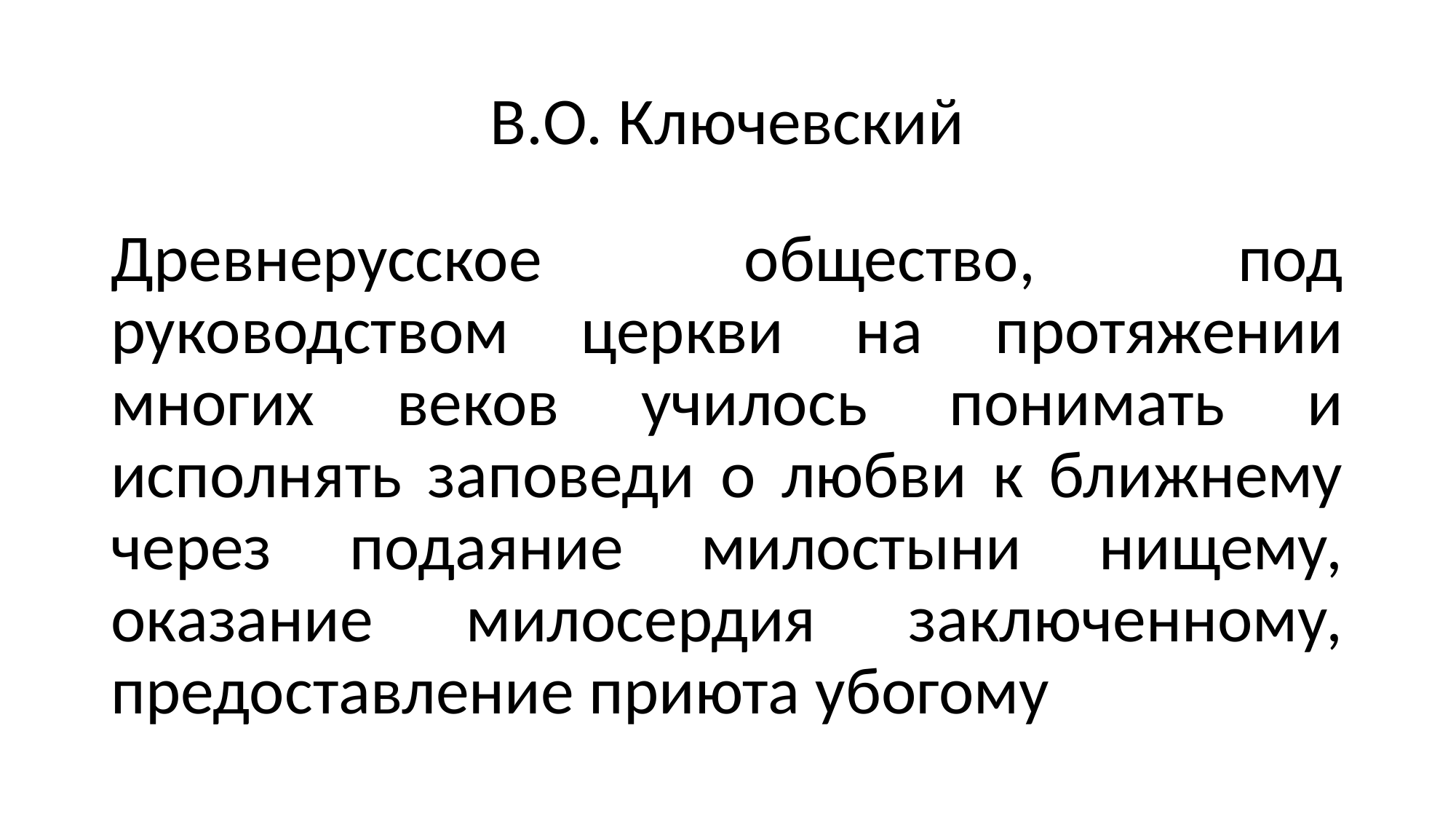

# В.О. Ключевский
Древнерусское общество, под руководством церкви на протяжении многих веков училось понимать и исполнять заповеди о любви к ближнему через подаяние милостыни нищему, оказание милосердия заключенному, предоставление приюта убогому